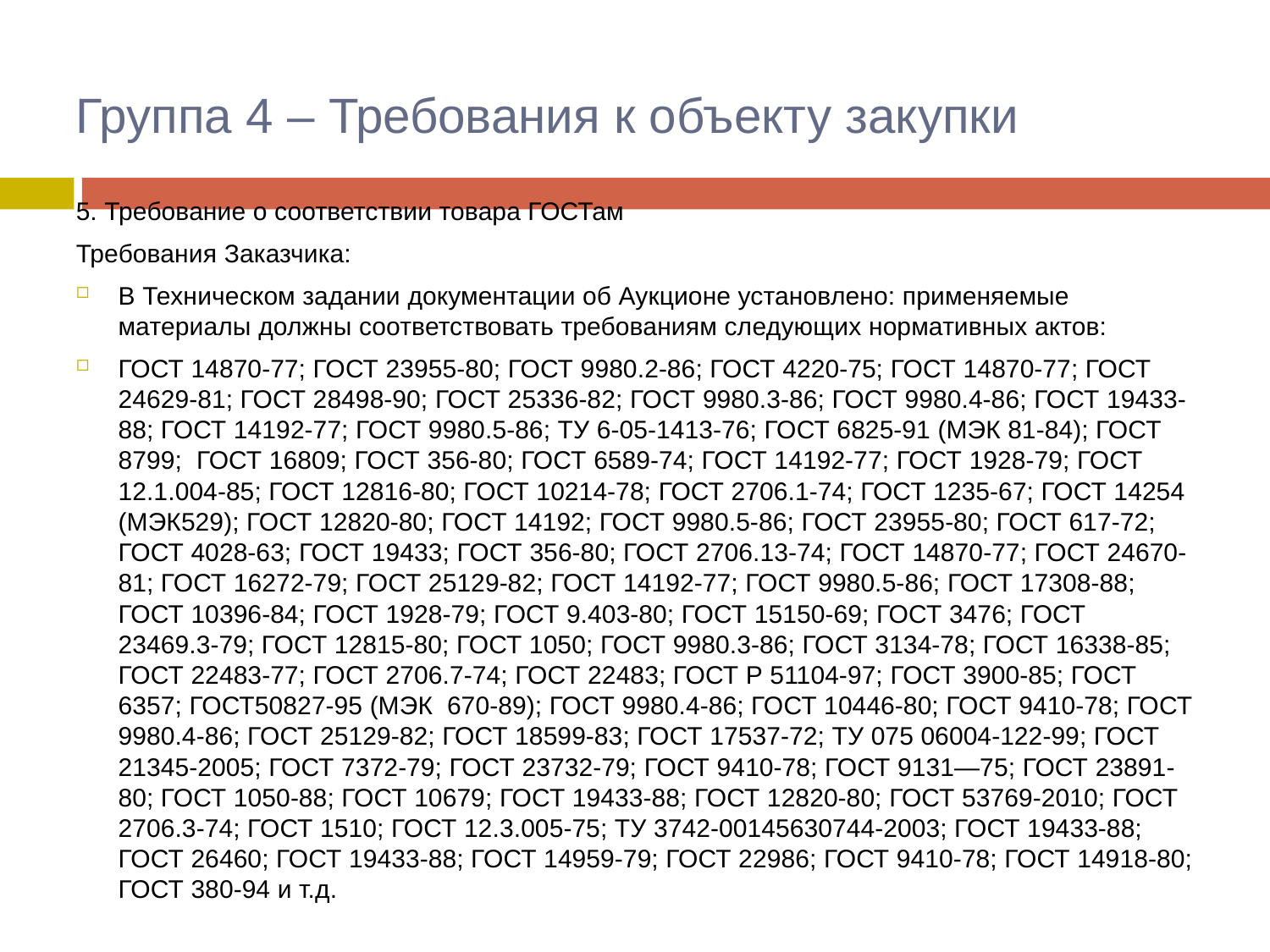

# Группа 4 – Требования к объекту закупки

5. Требование о соответствии товара ГОСТам
Требования Заказчика:
В Техническом задании документации об Аукционе установлено: применяемые материалы должны соответствовать требованиям следующих нормативных актов:
ГОСТ 14870-77; ГОСТ 23955-80; ГОСТ 9980.2-86; ГОСТ 4220-75; ГОСТ 14870-77; ГОСТ 24629-81; ГОСТ 28498-90; ГОСТ 25336-82; ГОСТ 9980.3-86; ГОСТ 9980.4-86; ГОСТ 19433-88; ГОСТ 14192-77; ГОСТ 9980.5-86; ТУ 6-05-1413-76; ГОСТ 6825-91 (МЭК 81-84); ГОСТ 8799;  ГОСТ 16809; ГОСТ 356-80; ГОСТ 6589-74; ГОСТ 14192-77; ГОСТ 1928-79; ГОСТ 12.1.004-85; ГОСТ 12816-80; ГОСТ 10214-78; ГОСТ 2706.1-74; ГОСТ 1235-67; ГОСТ 14254 (МЭК529); ГОСТ 12820-80; ГОСТ 14192; ГОСТ 9980.5-86; ГОСТ 23955-80; ГОСТ 617-72; ГОСТ 4028-63; ГОСТ 19433; ГОСТ 356-80; ГОСТ 2706.13-74; ГОСТ 14870-77; ГОСТ 24670-81; ГОСТ 16272-79; ГОСТ 25129-82; ГОСТ 14192-77; ГОСТ 9980.5-86; ГОСТ 17308-88; ГОСТ 10396-84; ГОСТ 1928-79; ГОСТ 9.403-80; ГОСТ 15150-69; ГОСТ 3476; ГОСТ 23469.3-79; ГОСТ 12815-80; ГОСТ 1050; ГОСТ 9980.3-86; ГОСТ 3134-78; ГОСТ 16338-85; ГОСТ 22483-77; ГОСТ 2706.7-74; ГОСТ 22483; ГОСТ Р 51104-97; ГОСТ 3900-85; ГОСТ 6357; ГОСТ50827-95 (МЭК  670-89); ГОСТ 9980.4-86; ГОСТ 10446-80; ГОСТ 9410-78; ГОСТ 9980.4-86; ГОСТ 25129-82; ГОСТ 18599-83; ГОСТ 17537-72; ТУ 075 06004-122-99; ГОСТ 21345-2005; ГОСТ 7372-79; ГОСТ 23732-79; ГОСТ 9410-78; ГОСТ 9131—75; ГОСТ 23891-80; ГОСТ 1050-88; ГОСТ 10679; ГОСТ 19433-88; ГОСТ 12820-80; ГОСТ 53769-2010; ГОСТ 2706.3-74; ГОСТ 1510; ГОСТ 12.3.005-75; ТУ 3742-00145630744-2003; ГОСТ 19433-88; ГОСТ 26460; ГОСТ 19433-88; ГОСТ 14959-79; ГОСТ 22986; ГОСТ 9410-78; ГОСТ 14918-80; ГОСТ 380-94 и т.д.